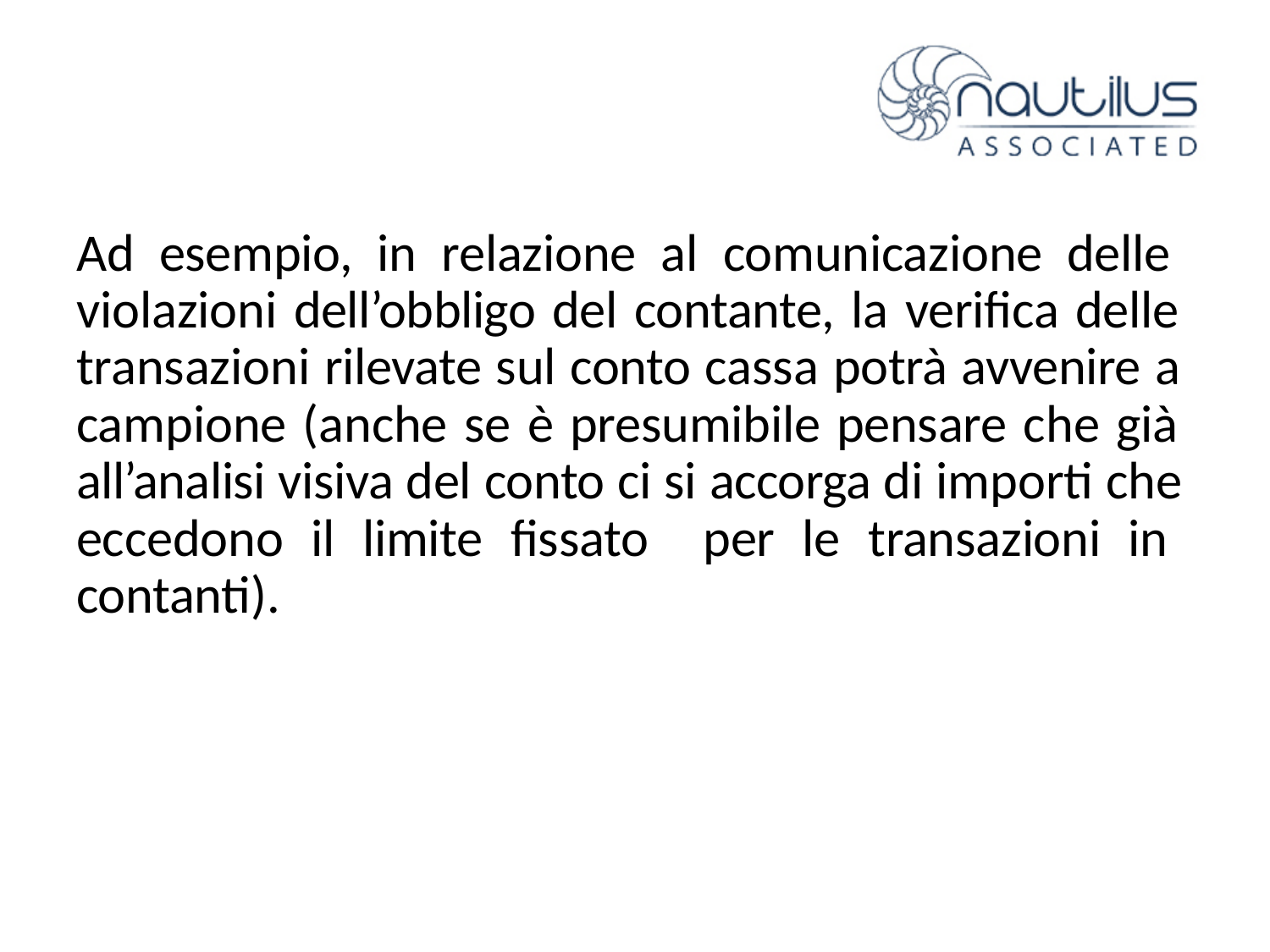

Ad esempio, in relazione al comunicazione delle  violazioni dell’obbligo del contante, la verifica delle  transazioni rilevate sul conto cassa potrà avvenire a  campione (anche se è presumibile pensare che già  all’analisi visiva del conto ci si accorga di importi che  eccedono il limite fissato  per le transazioni in  contanti).